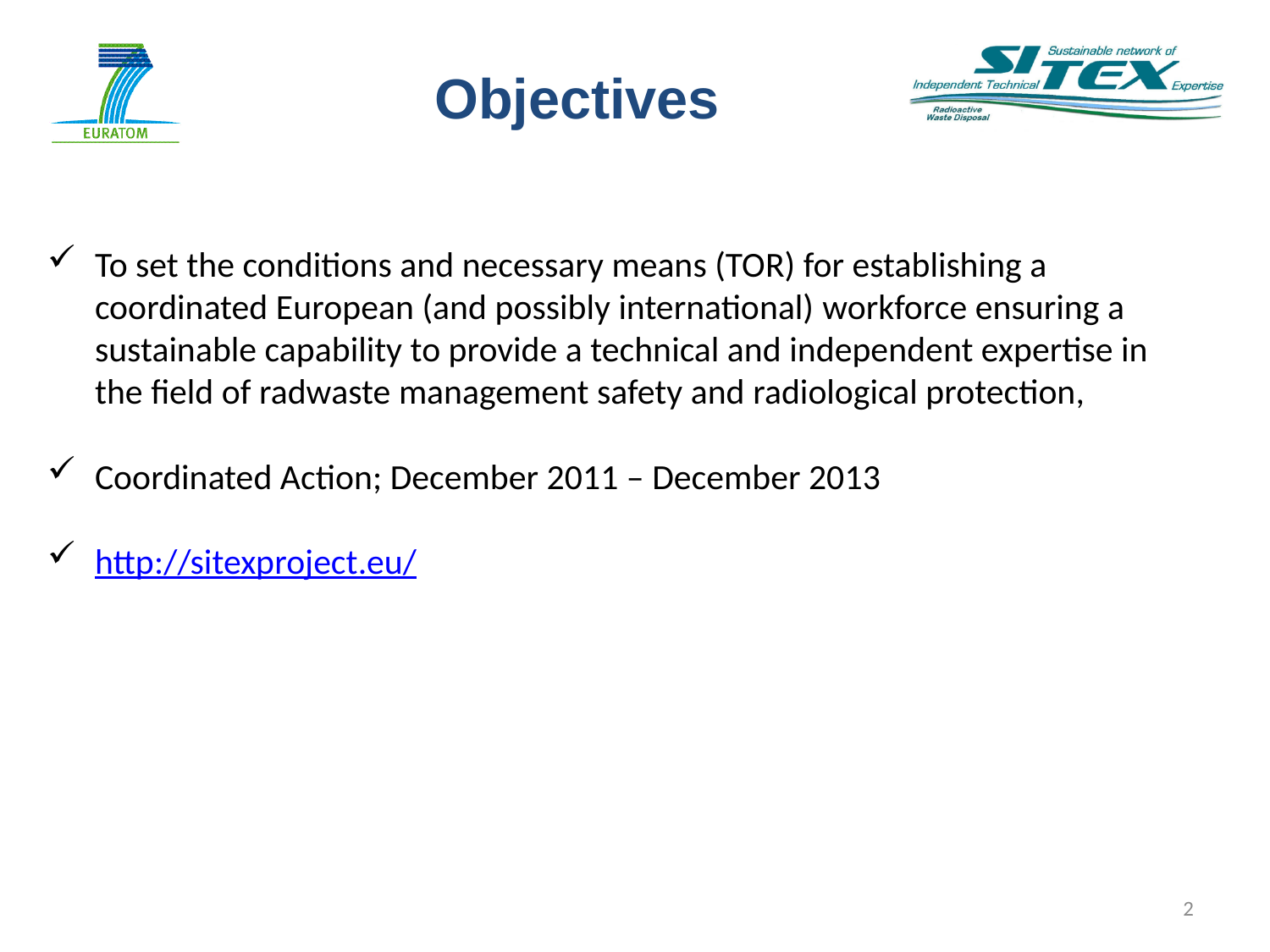

#
Objectives
To set the conditions and necessary means (TOR) for establishing a coordinated European (and possibly international) workforce ensuring a sustainable capability to provide a technical and independent expertise in the field of radwaste management safety and radiological protection,

Coordinated Action; December 2011 – December 2013

http://sitexproject.eu/

2